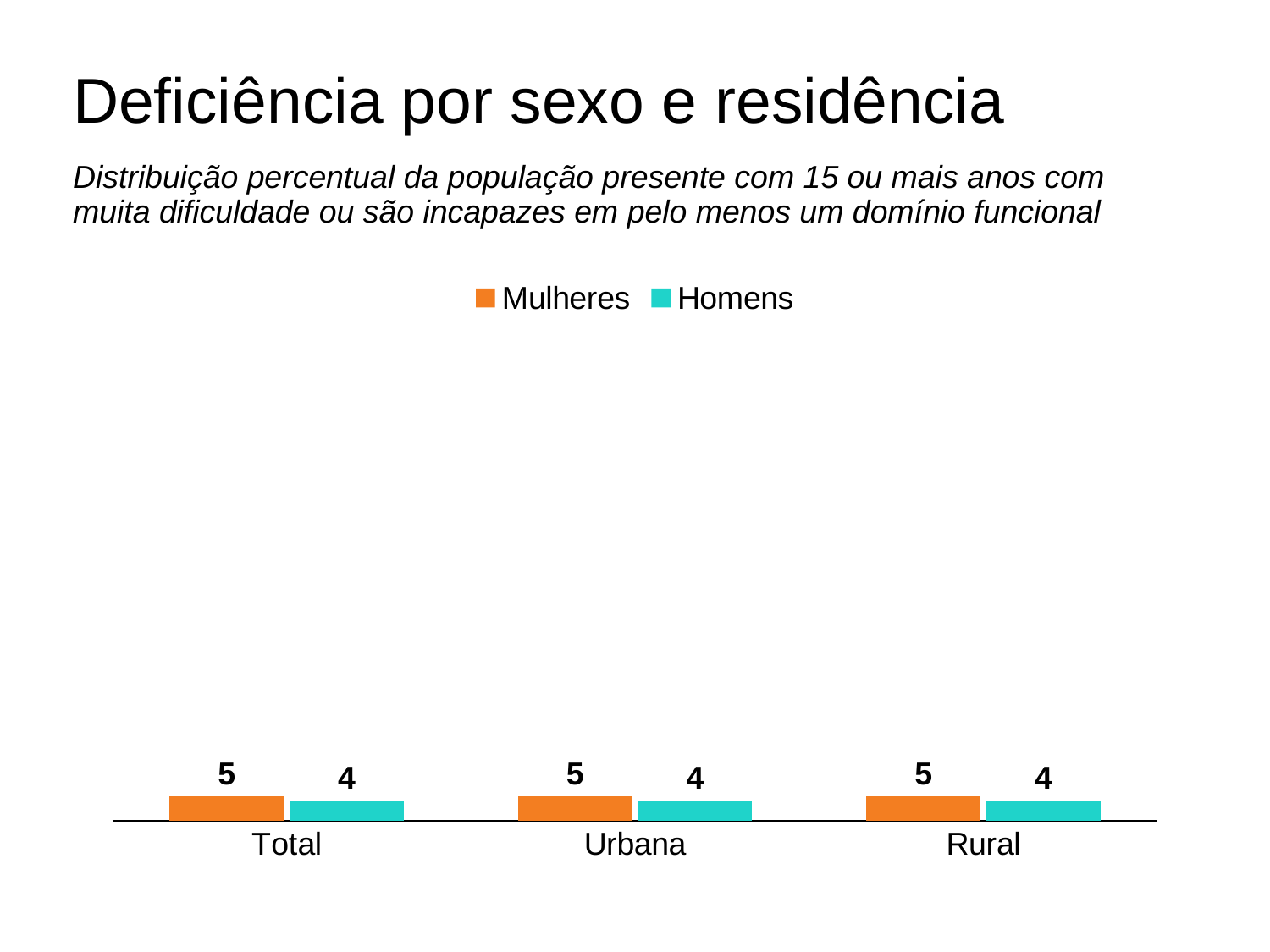

# Deficiência por sexo e residência
Distribuição percentual da população presente com 15 ou mais anos com muita dificuldade ou são incapazes em pelo menos um domínio funcional

### Chart

| Category | Mulheres | Homens |
|---|---|---|
| Total | 5.0 | 4.0 |
| Urbana | 5.0 | 4.0 |
| Rural | 5.0 | 4.0 |